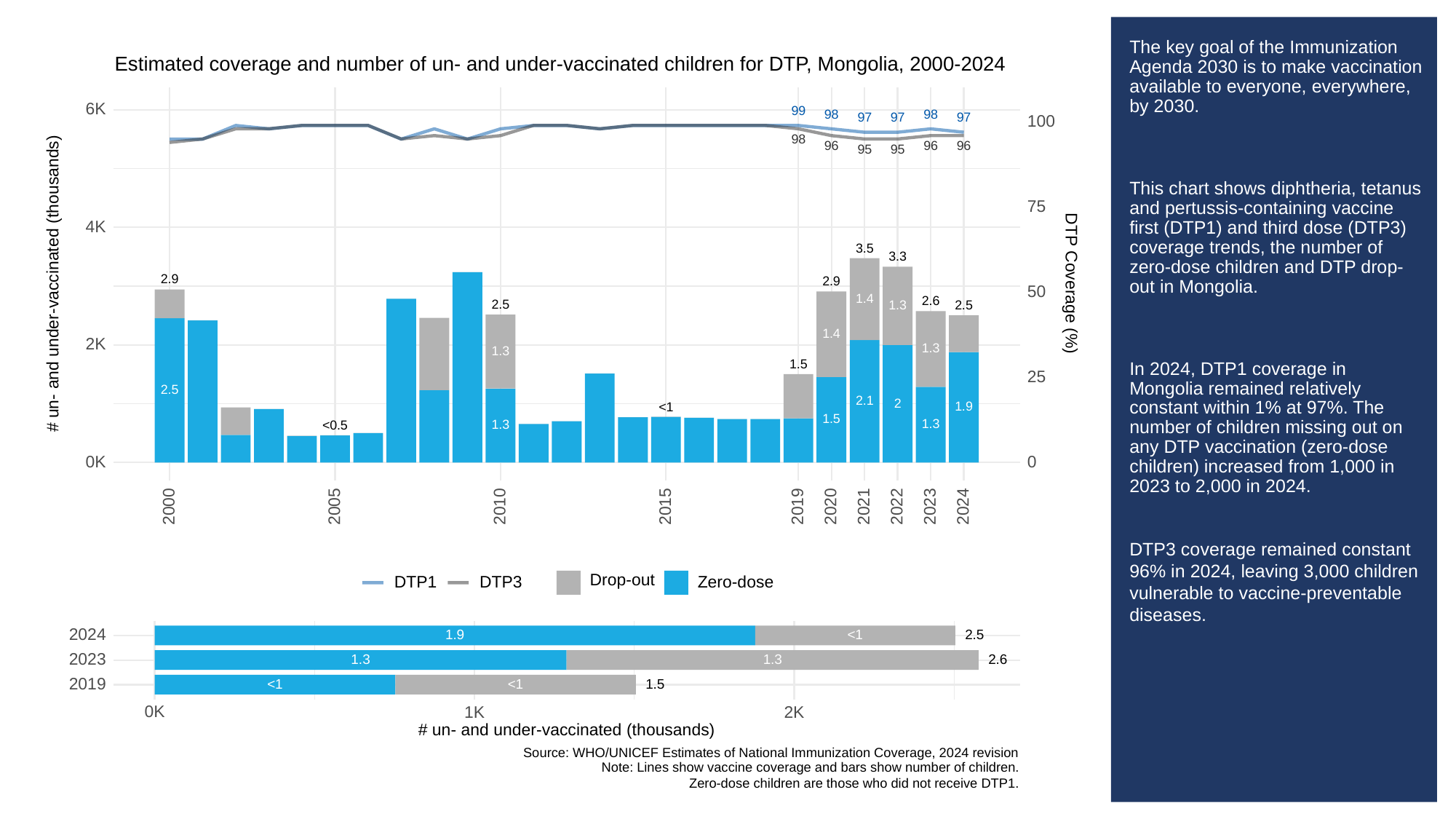

# The key goal of the Immunization Agenda 2030 is to make vaccination available to everyone, everywhere, by 2030.

This chart shows diphtheria, tetanus and pertussis-containing vaccine first (DTP1) and third dose (DTP3) coverage trends, the number of zero-dose children and DTP drop-out in Mongolia.

In 2024, DTP1 coverage in Mongolia remained relatively constant within 1% at 97%. The number of children missing out on any DTP vaccination (zero-dose children) increased from 1,000 in 2023 to 2,000 in 2024.

DTP3 coverage remained constant 96% in 2024, leaving 3,000 children vulnerable to vaccine-preventable diseases.

Estimated coverage and number of un- and under-vaccinated children for DTP, Mongolia, 2000-2024

6K
99

98
98
97
97
97
100

98
96
96
96
95
95

75
4K

3.5
3.3

2.9
# un- and under-vaccinated (thousands)
DTP Coverage (%)
2.9
50

1.4
2.6

2.5
1.3
2.5

1.4
2K

1.3

1.3

1.5
25

2.5

2.1
2
1.9
<1

1.5

1.3
1.3

<0.5

0K
0

2023
2000
2005
2010
2015
2019
2020
2021
2022
2024

Drop-out
DTP3
Zero-dose
DTP1

2024
1.9
2.5
<1

2023
1.3
1.3
2.6

2019
1.5
<1
<1

0K
1K
2K
# un- and under-vaccinated (thousands)
Source: WHO/UNICEF Estimates of National Immunization Coverage, 2024 revision
Note: Lines show vaccine coverage and bars show number of children.
Zero-dose children are those who did not receive DTP1.